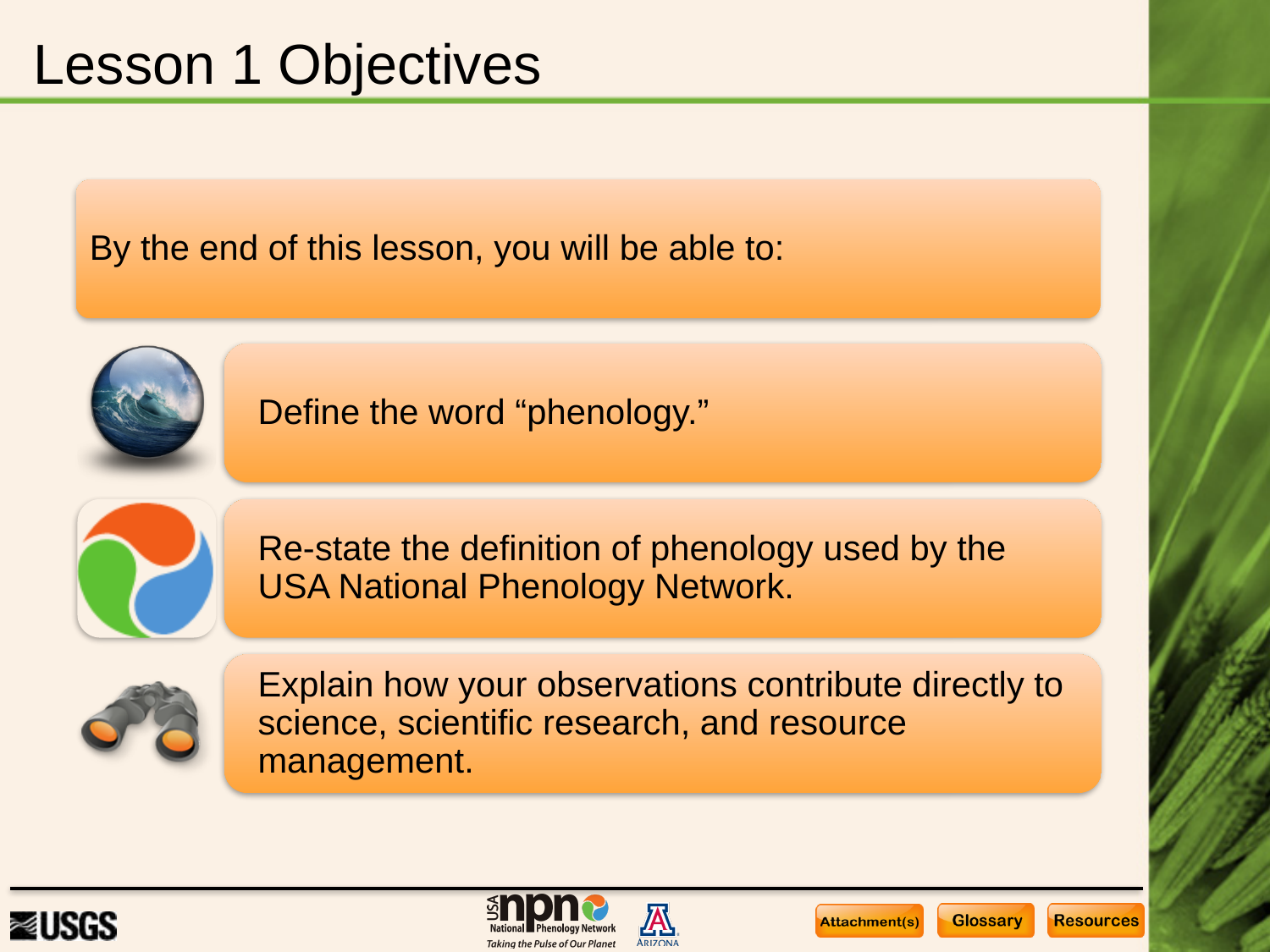

# Lesson 1 Objectives

By the end of this lesson, you will be able to:
Define the word “phenology.”
Re-state the definition of phenology used by the USA National Phenology Network.
Explain how your observations contribute directly to science, scientific research, and resource management.